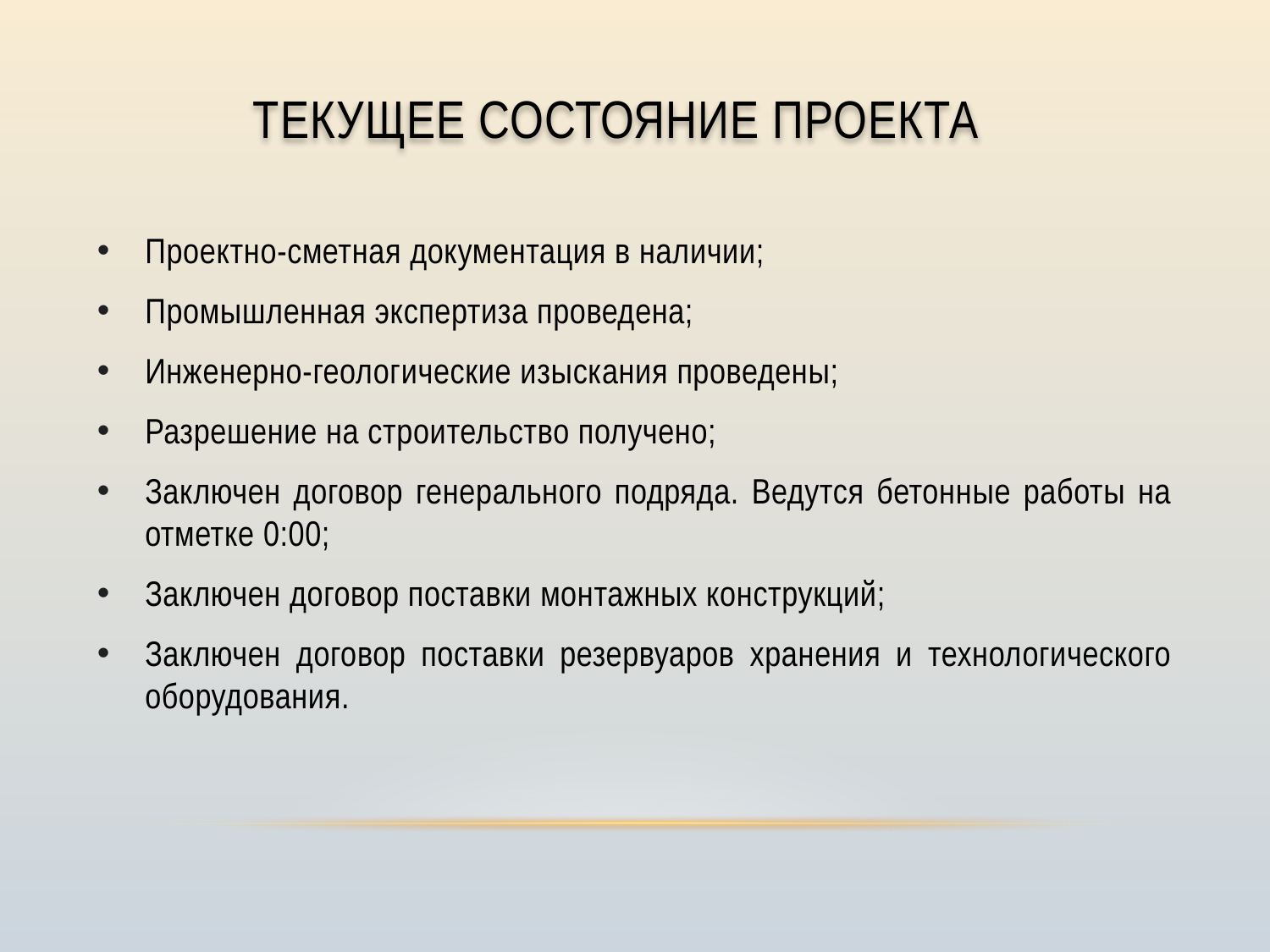

# Текущее состояние проекта
Проектно-сметная документация в наличии;
Промышленная экспертиза проведена;
Инженерно-геологические изыскания проведены;
Разрешение на строительство получено;
Заключен договор генерального подряда. Ведутся бетонные работы на отметке 0:00;
Заключен договор поставки монтажных конструкций;
Заключен договор поставки резервуаров хранения и технологического оборудования.